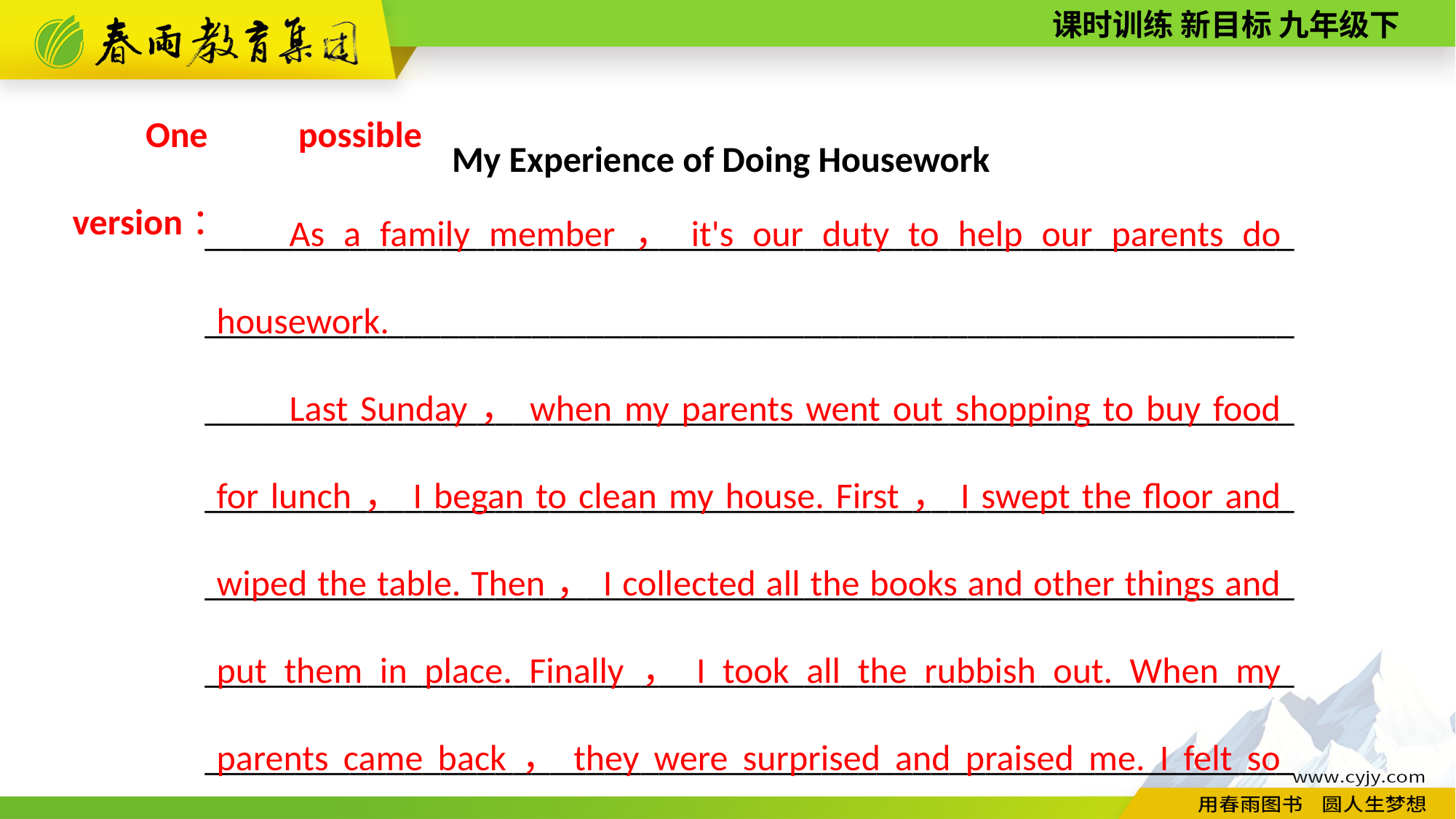

One possible version：
My Experience of Doing Housework
____________________________________________________________
____________________________________________________________
____________________________________________________________
____________________________________________________________
____________________________________________________________
____________________________________________________________
____________________________________________________________
As a family member，it's our duty to help our parents do housework.
Last Sunday，when my parents went out shopping to buy food for lunch，I began to clean my house. First，I swept the floor and wiped the table. Then，I collected all the books and other things and put them in place. Finally，I took all the rubbish out. When my parents came back，they were surprised and praised me. I felt so happy at that